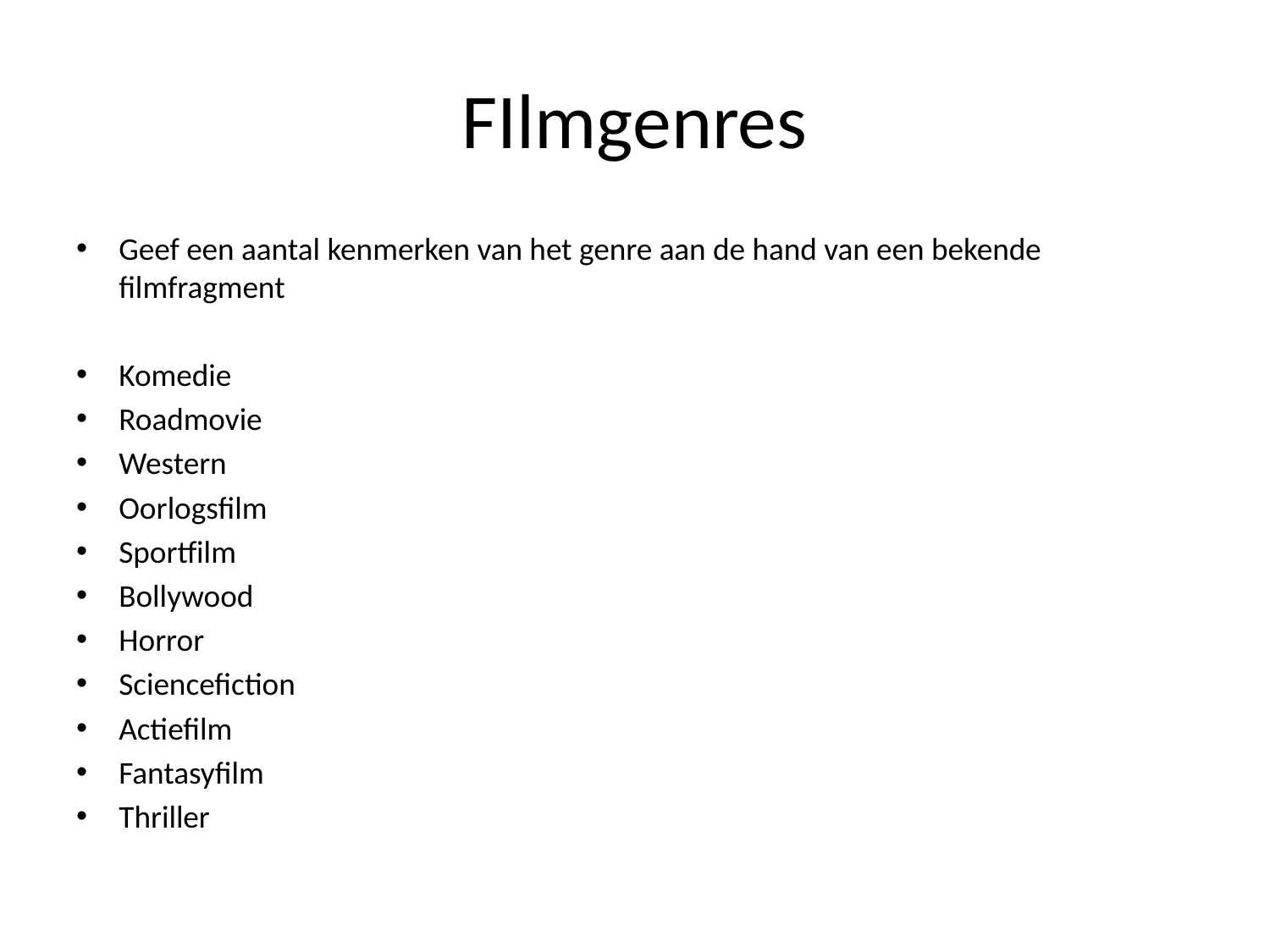

# FIlmgenres
Geef een aantal kenmerken van het genre aan de hand van een bekende filmfragment

Komedie
Roadmovie
Western
Oorlogsfilm
Sportfilm
Bollywood
Horror
Sciencefiction
Actiefilm
Fantasyfilm
Thriller